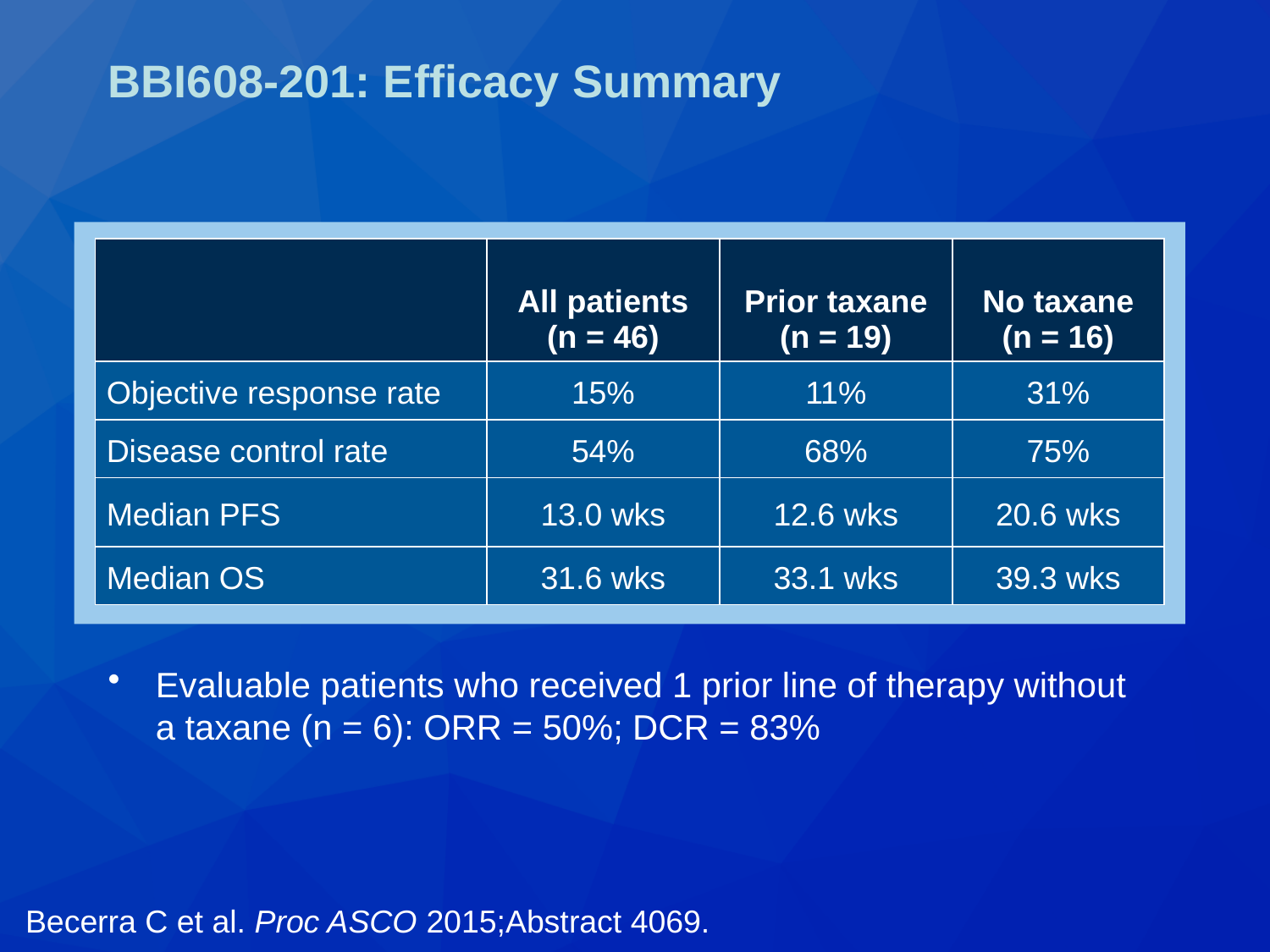

# BBI608-201: Efficacy Summary

|  | All patients (n = 46) | Prior taxane (n = 19) | No taxane (n = 16) |
| --- | --- | --- | --- |
| Objective response rate | 15% | 11% | 31% |
| Disease control rate | 54% | 68% | 75% |
| Median PFS | 13.0 wks | 12.6 wks | 20.6 wks |
| Median OS | 31.6 wks | 33.1 wks | 39.3 wks |
Evaluable patients who received 1 prior line of therapy without a taxane (n = 6): ORR = 50%; DCR = 83%

Becerra C et al. Proc ASCO 2015;Abstract 4069.